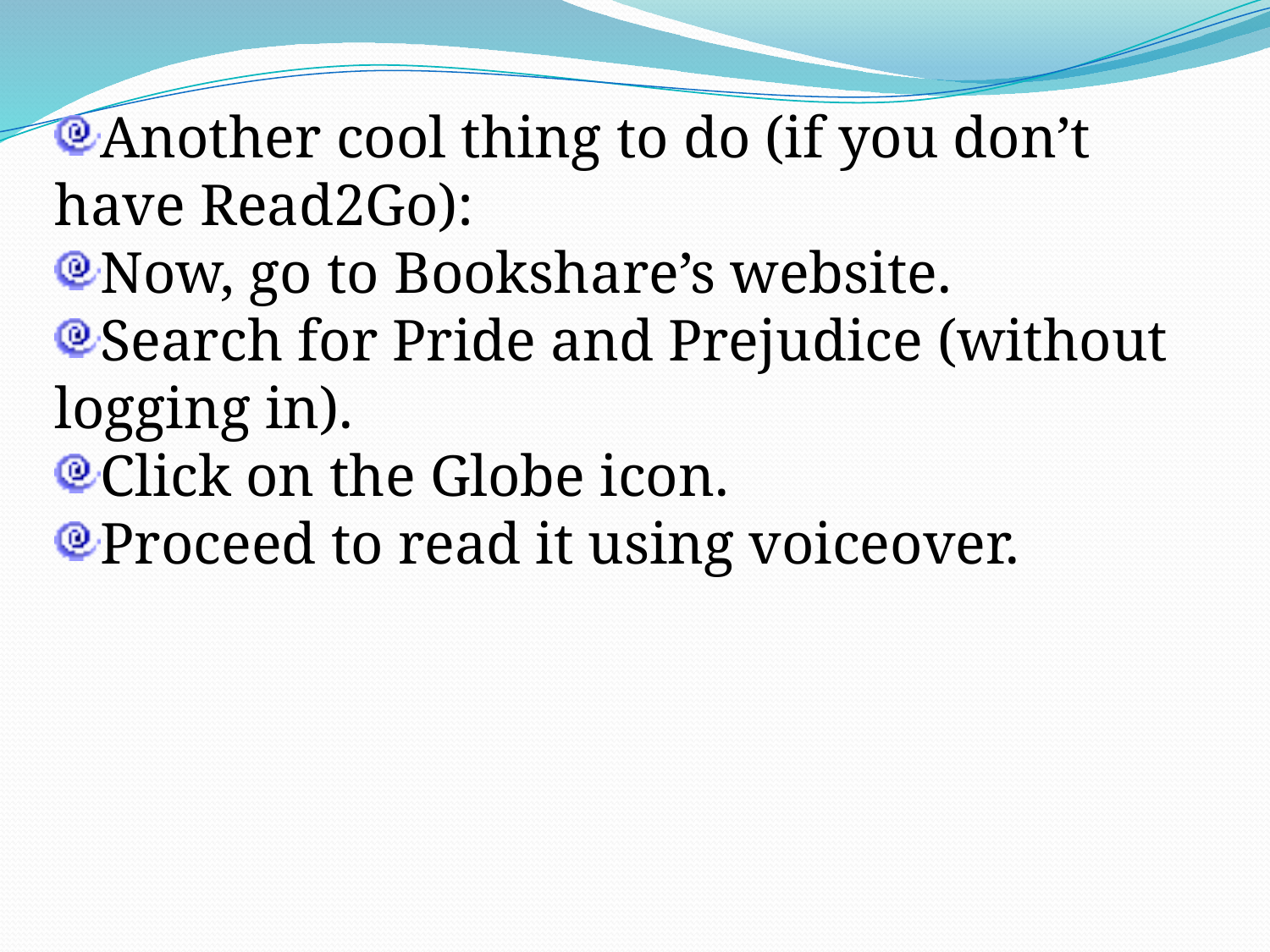

Another cool thing to do (if you don’t have Read2Go):
Now, go to Bookshare’s website.
Search for Pride and Prejudice (without logging in).
Click on the Globe icon.
Proceed to read it using voiceover.